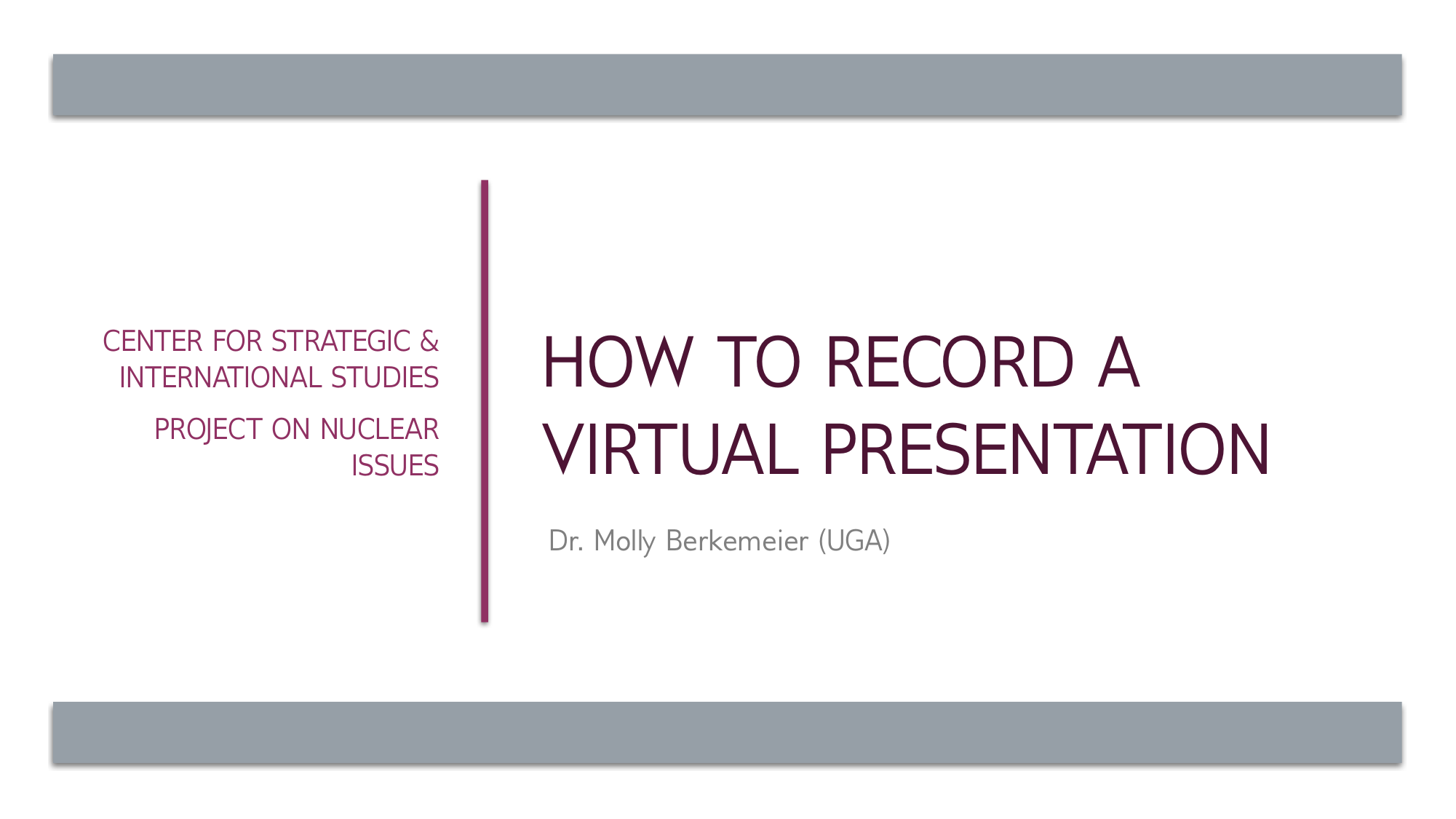

Center for Strategic & International Studies
Project on Nuclear Issues
# How to record a virtual presentation

Dr. Molly Berkemeier (UGA)